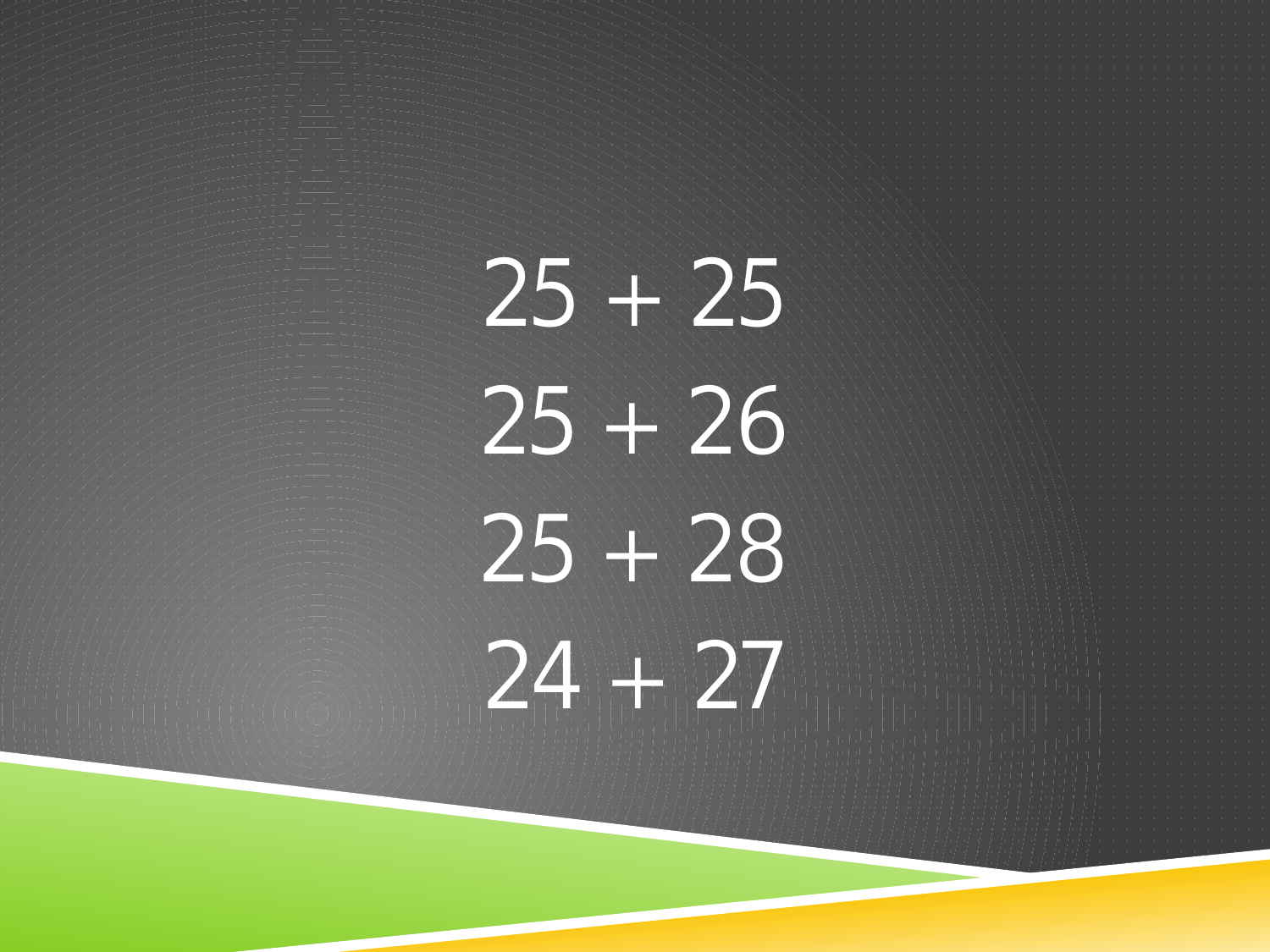

25 + 25
25 + 26
25 + 28
24 + 27